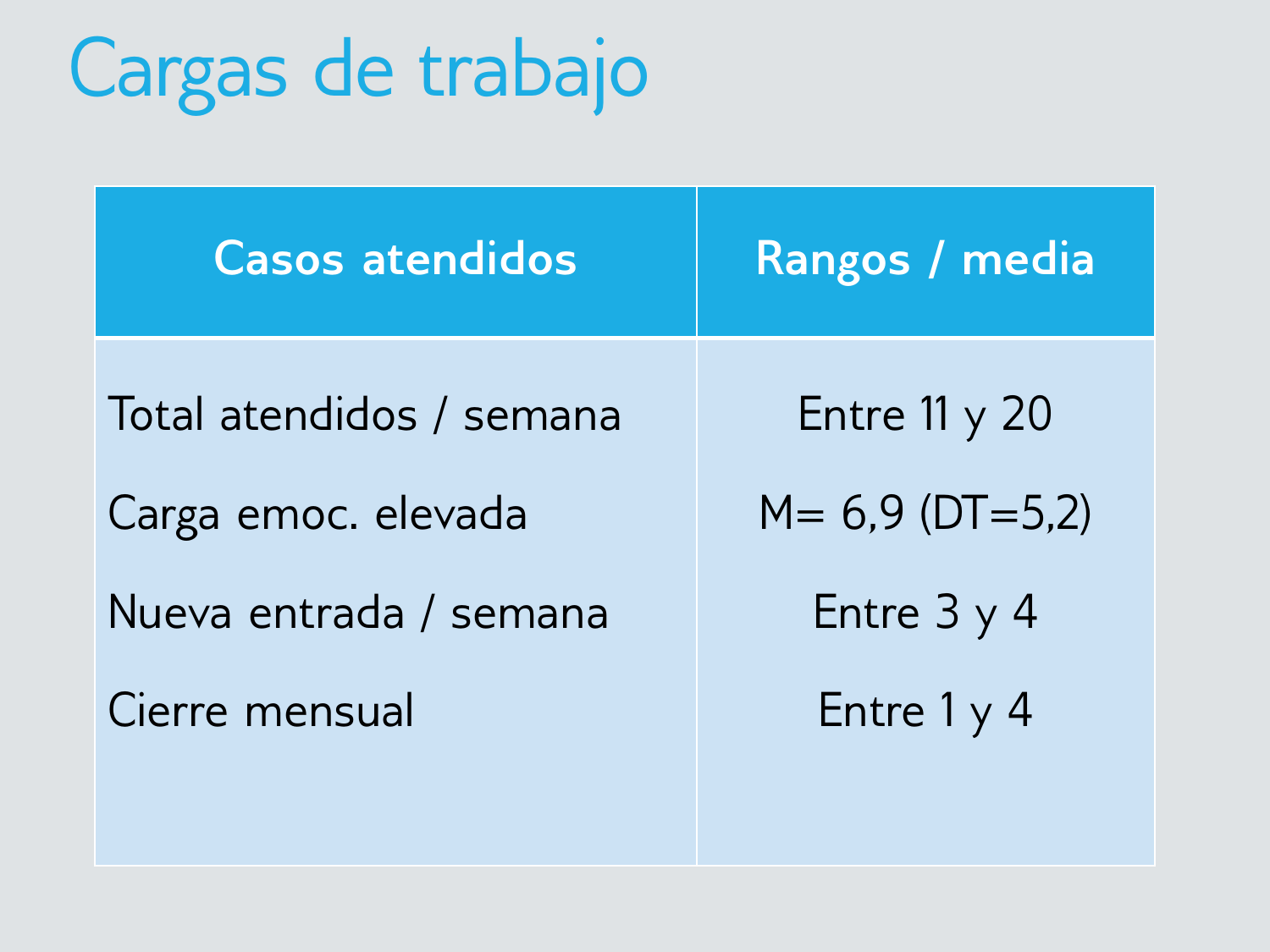

Cargas de trabajo
| Casos atendidos | Rangos / media |
| --- | --- |
| Total atendidos / semana Carga emoc. elevada Nueva entrada / semana Cierre mensual | Entre 11 y 20 M= 6,9 (DT=5,2) Entre 3 y 4 Entre 1 y 4 |